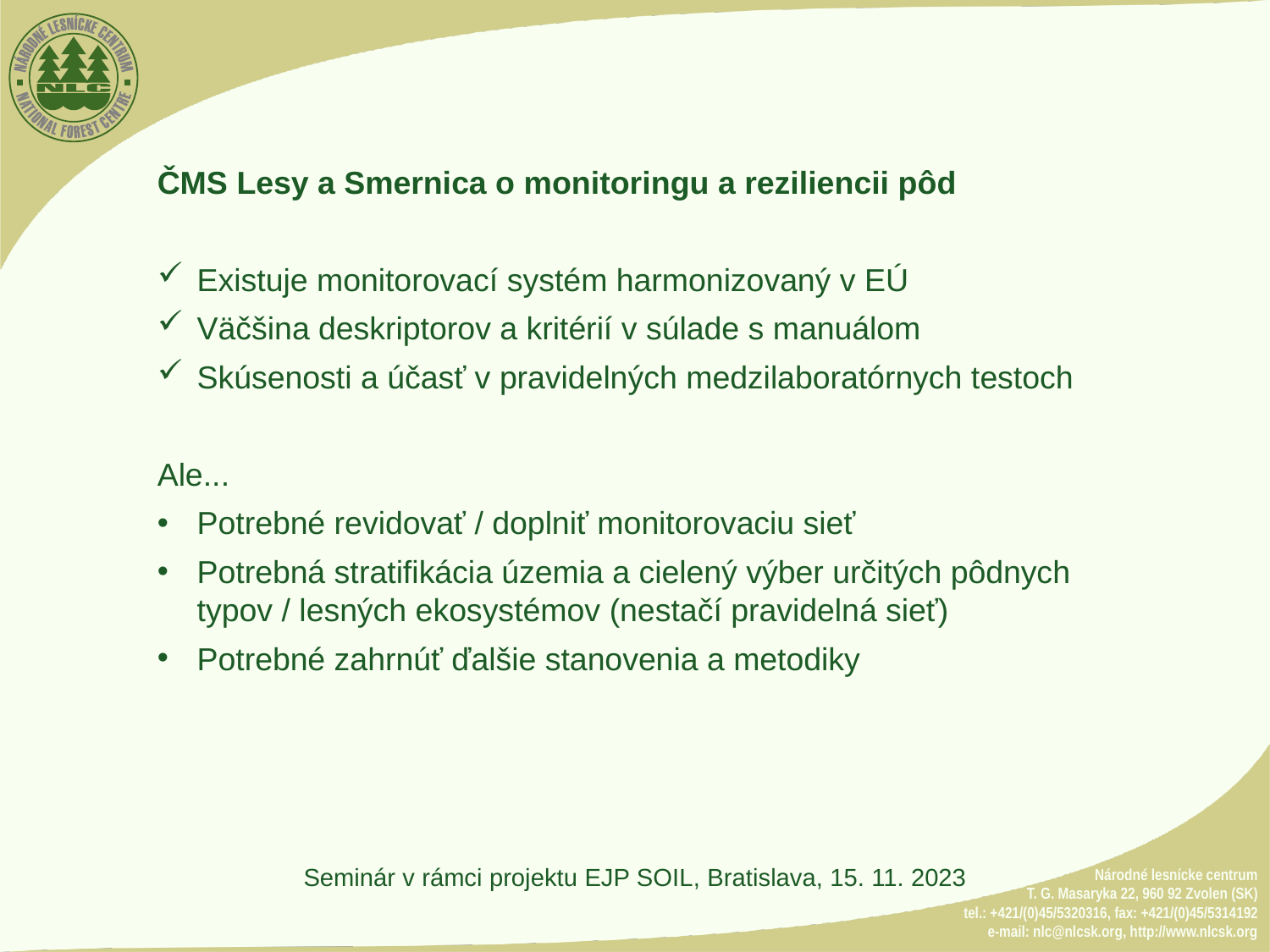

ČMS Lesy a Smernica o monitoringu a reziliencii pôd

Existuje monitorovací systém harmonizovaný v EÚ
Väčšina deskriptorov a kritérií v súlade s manuálom
Skúsenosti a účasť v pravidelných medzilaboratórnych testoch

Ale...
Potrebné revidovať / doplniť monitorovaciu sieť
Potrebná stratifikácia územia a cielený výber určitých pôdnych typov / lesných ekosystémov (nestačí pravidelná sieť)
Potrebné zahrnúť ďalšie stanovenia a metodiky

Seminár v rámci projektu EJP SOIL, Bratislava, 15. 11. 2023